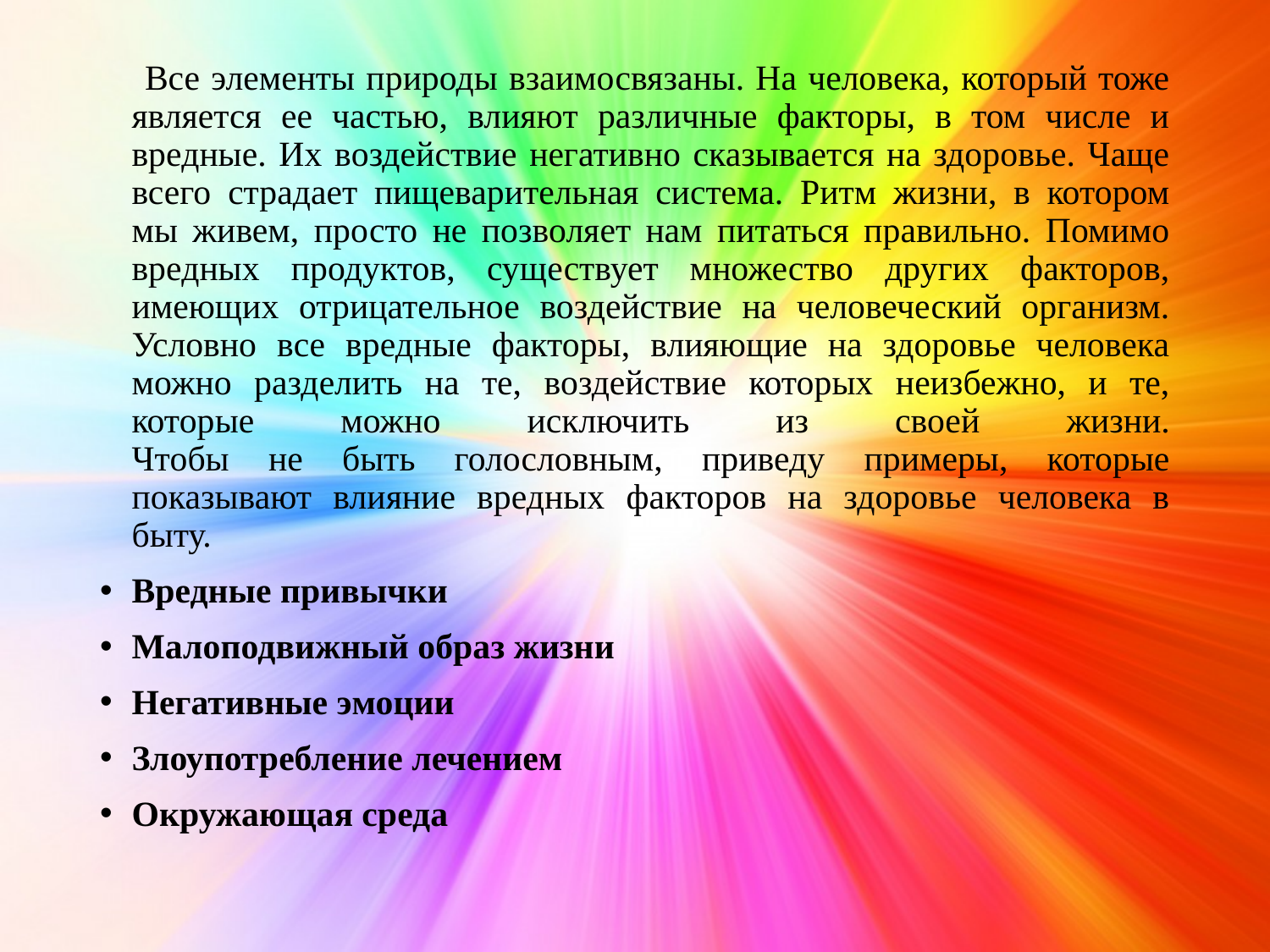

Все элементы природы взаимосвязаны. На человека, который тоже является ее частью, влияют различные факторы, в том числе и вредные. Их воздействие негативно сказывается на здоровье. Чаще всего страдает пищеварительная система. Ритм жизни, в котором мы живем, просто не позволяет нам питаться правильно. Помимо вредных продуктов, существует множество других факторов, имеющих отрицательное воздействие на человеческий организм.
Условно все вредные факторы, влияющие на здоровье человека можно разделить на те, воздействие которых неизбежно, и те, которые можно исключить из своей жизни.
Чтобы не быть голословным, приведу примеры, которые показывают влияние вредных факторов на здоровье человека в быту.
Вредные привычки
Малоподвижный образ жизни
Негативные эмоции
Злоупотребление лечением
Окружающая среда